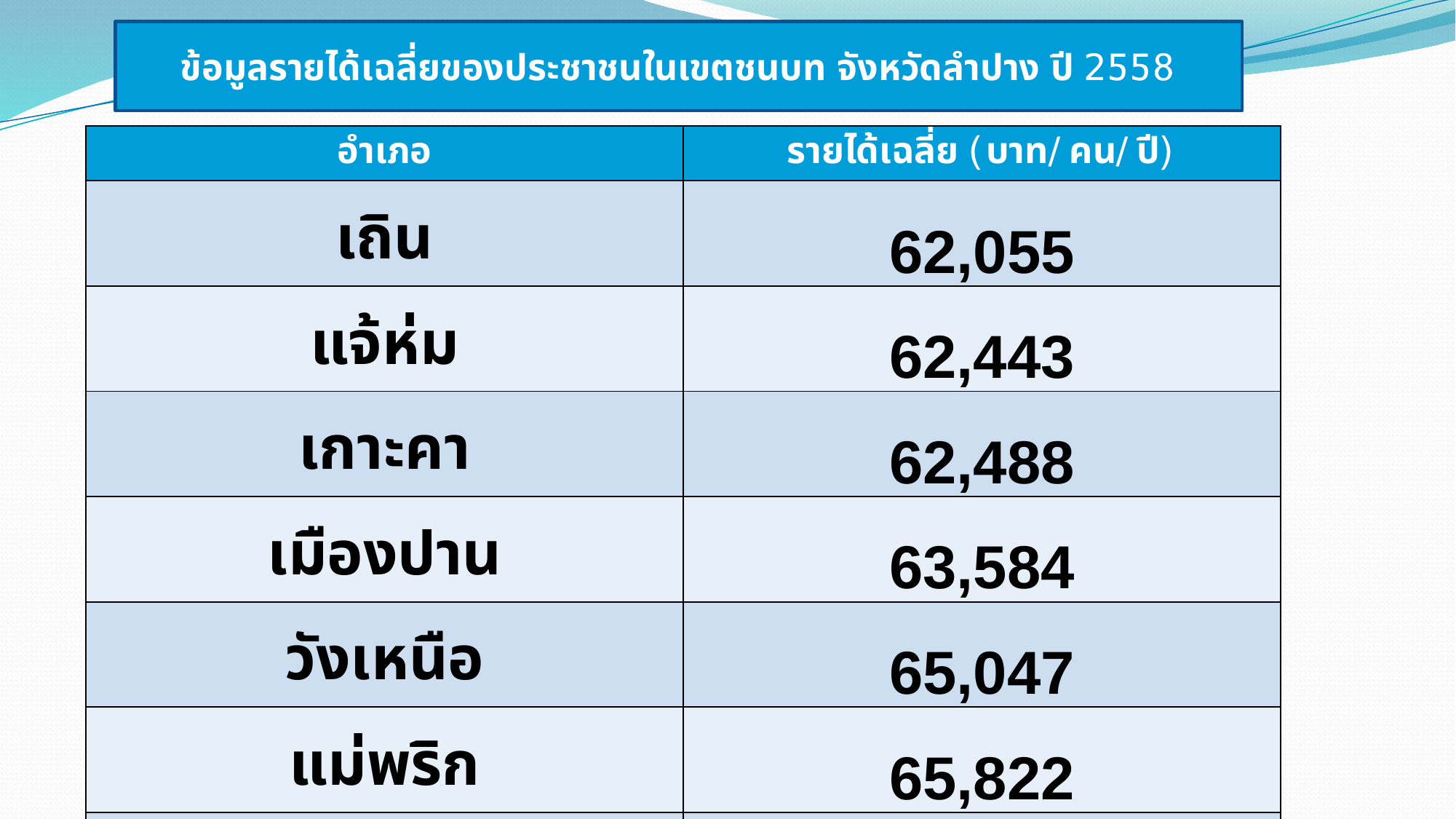

ข้อมูลรายได้เฉลี่ยของประชาชนในเขตชนบท จังหวัดลำปาง ปี 2558
| อำเภอ | รายได้เฉลี่ย (บาท/คน/ปี) |
| --- | --- |
| เถิน | 62,055 |
| แจ้ห่ม | 62,443 |
| เกาะคา | 62,488 |
| เมืองปาน | 63,584 |
| วังเหนือ | 65,047 |
| แม่พริก | 65,822 |
| งาว | 66,223 |